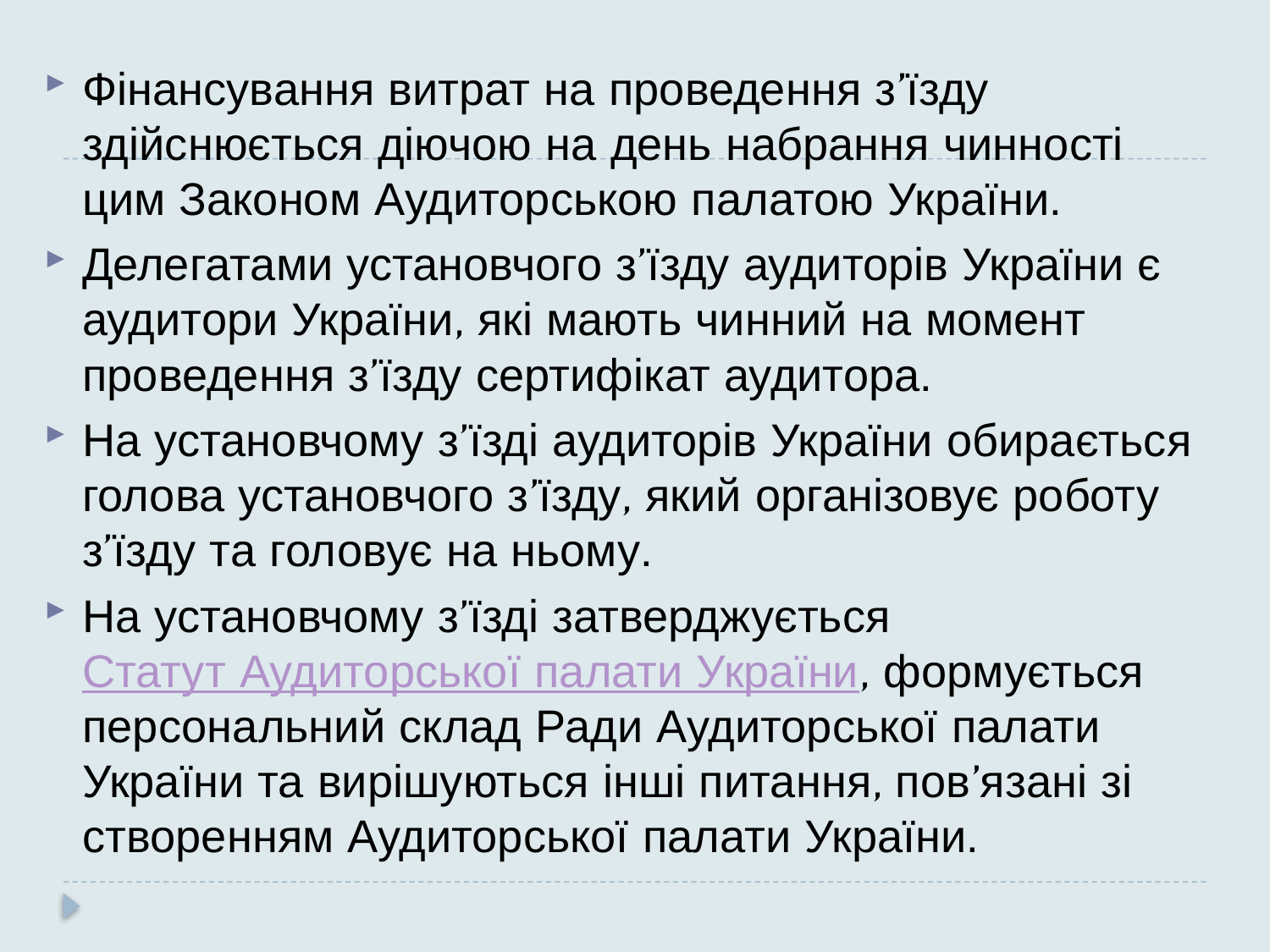

Фінансування витрат на проведення з’їзду здійснюється діючою на день набрання чинності цим Законом Аудиторською палатою України.
Делегатами установчого з’їзду аудиторів України є аудитори України, які мають чинний на момент проведення з’їзду сертифікат аудитора.
На установчому з’їзді аудиторів України обирається голова установчого з’їзду, який організовує роботу з’їзду та головує на ньому.
На установчому з’їзді затверджується Статут Аудиторської палати України, формується персональний склад Ради Аудиторської палати України та вирішуються інші питання, пов’язані зі створенням Аудиторської палати України.